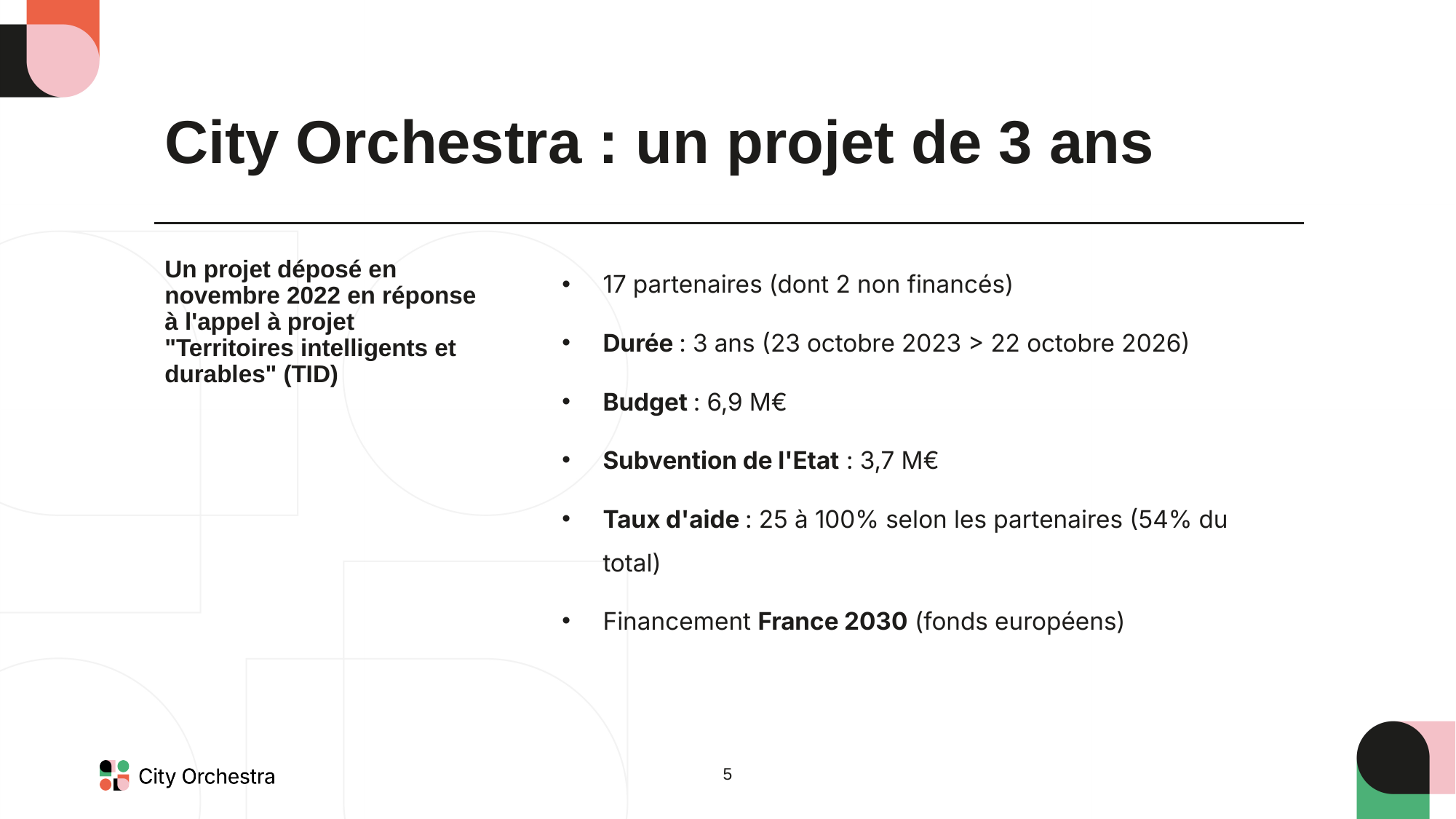

# City Orchestra : un projet de 3 ans
17 partenaires (dont 2 non financés)
Durée : 3 ans (23 octobre 2023 > 22 octobre 2026)
Budget : 6,9 M€
Subvention de l'Etat : 3,7 M€
Taux d'aide : 25 à 100% selon les partenaires (54% du total)
Financement France 2030 (fonds européens)
Un projet déposé en novembre 2022 en réponse à l'appel à projet
"Territoires intelligents et durables" (TID)
5